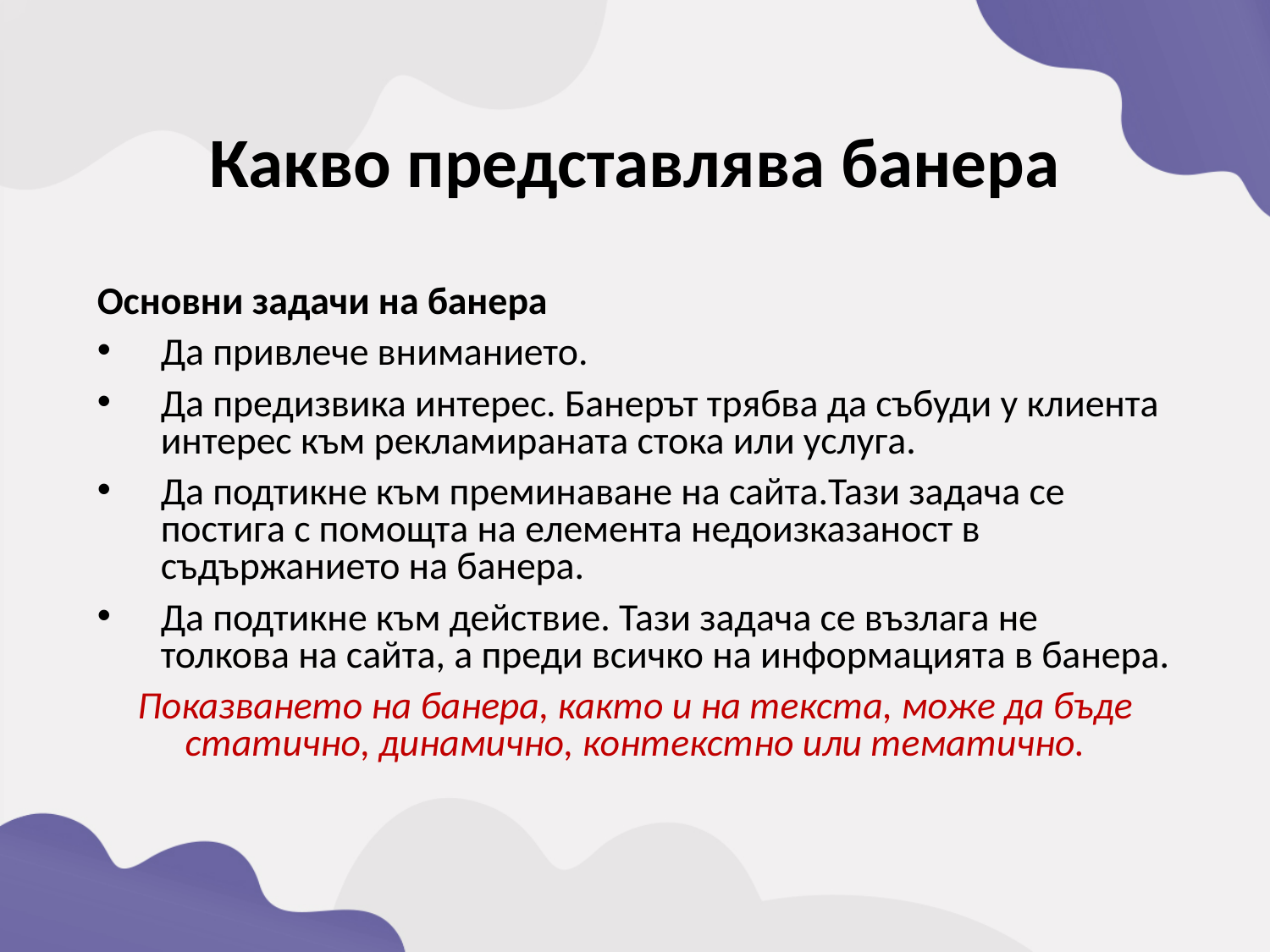

Какво представлява банера

Основни задачи на банера
Да привлече вниманието.
Да предизвика интерес. Банерът трябва да събуди у клиента интерес към рекламираната стока или услуга.
Да подтикне към преминаване на сайта.Тази задача се постига с помощта на елемента недоизказаност в съдържанието на банера.
Да подтикне към действие. Тази задача се възлага не толкова на сайта, а преди всичко на информацията в банера.
Показването на банера, както и на текста, може да бъде статично, динамично, контекстно или тематично.